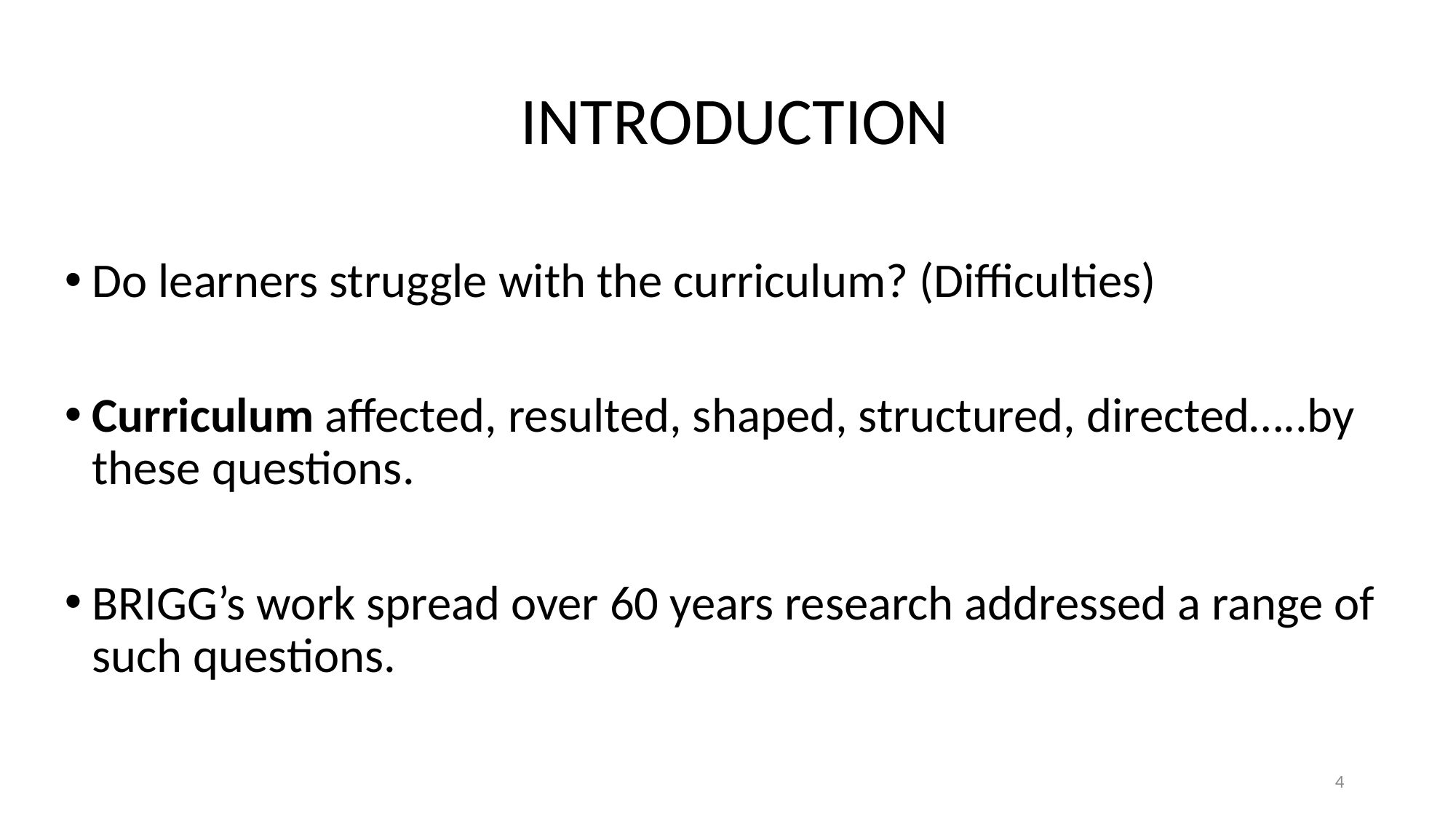

# INTRODUCTION

Do learners struggle with the curriculum? (Difficulties)

Curriculum affected, resulted, shaped, structured, directed…..by these questions.

BRIGG’s work spread over 60 years research addressed a range of such questions.

4